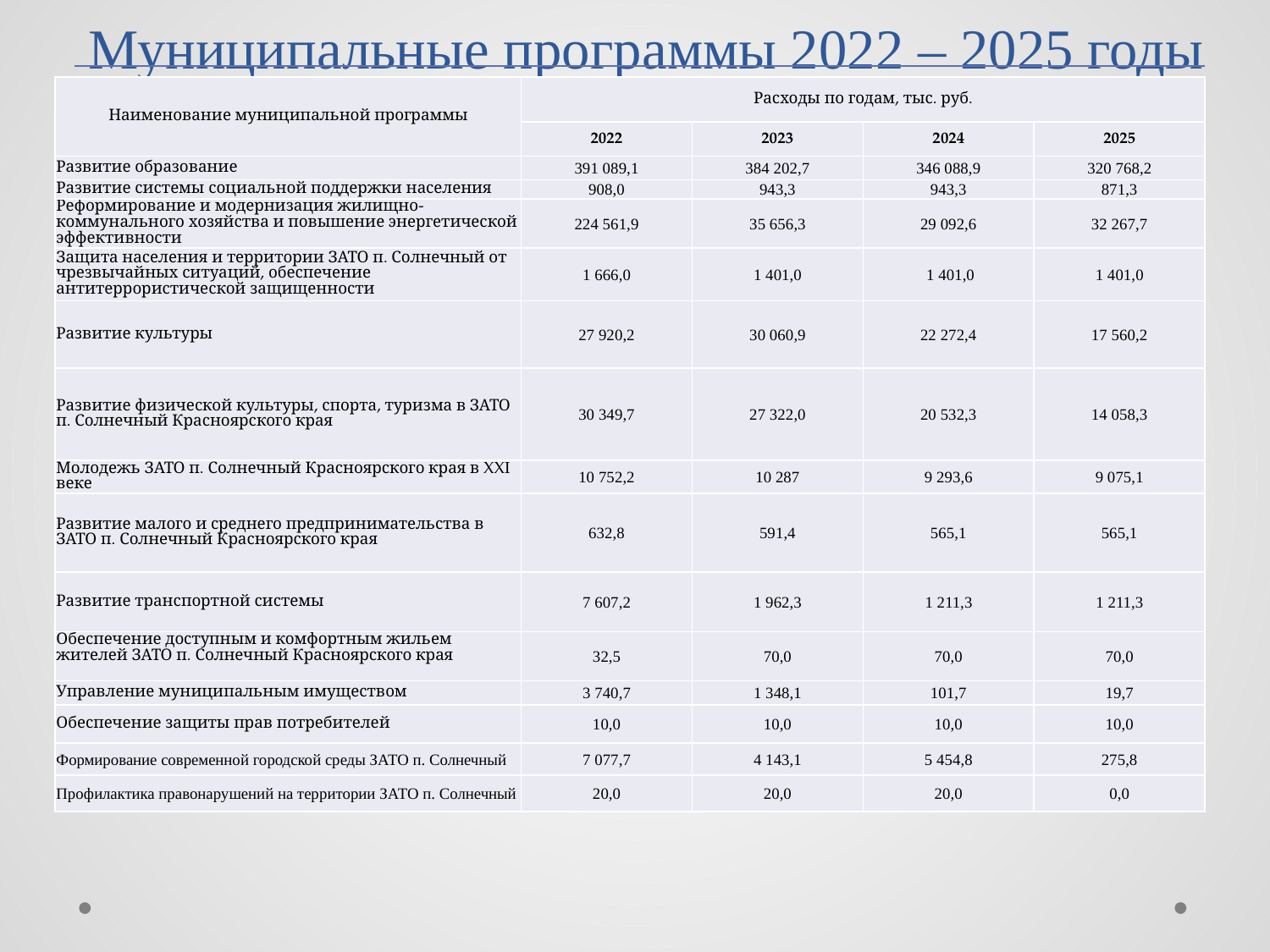

# Муниципальные программы 2022 – 2025 годы
| Наименование муниципальной программы | Расходы по годам, тыс. руб. |  |  |  |
| --- | --- | --- | --- | --- |
|  | 2022 | 2023 | 2024 | 2025 |
| Развитие образование | 391 089,1 | 384 202,7 | 346 088,9 | 320 768,2 |
| Развитие системы социальной поддержки населения | 908,0 | 943,3 | 943,3 | 871,3 |
| Реформирование и модернизация жилищно-коммунального хозяйства и повышение энергетической эффективности | 224 561,9 | 35 656,3 | 29 092,6 | 32 267,7 |
| Защита населения и территории ЗАТО п. Солнечный от чрезвычайных ситуаций, обеспечение антитеррористической защищенности | 1 666,0 | 1 401,0 | 1 401,0 | 1 401,0 |
| Развитие культуры | 27 920,2 | 30 060,9 | 22 272,4 | 17 560,2 |
| Развитие физической культуры, спорта, туризма в ЗАТО п. Солнечный Красноярского края | 30 349,7 | 27 322,0 | 20 532,3 | 14 058,3 |
| Молодежь ЗАТО п. Солнечный Красноярского края в XXI веке | 10 752,2 | 10 287 | 9 293,6 | 9 075,1 |
| Развитие малого и среднего предпринимательства в ЗАТО п. Солнечный Красноярского края | 632,8 | 591,4 | 565,1 | 565,1 |
| Развитие транспортной системы | 7 607,2 | 1 962,3 | 1 211,3 | 1 211,3 |
| Обеспечение доступным и комфортным жильем жителей ЗАТО п. Солнечный Красноярского края | 32,5 | 70,0 | 70,0 | 70,0 |
| Управление муниципальным имуществом | 3 740,7 | 1 348,1 | 101,7 | 19,7 |
| Обеспечение защиты прав потребителей | 10,0 | 10,0 | 10,0 | 10,0 |
| Формирование современной городской среды ЗАТО п. Солнечный | 7 077,7 | 4 143,1 | 5 454,8 | 275,8 |
| Профилактика правонарушений на территории ЗАТО п. Солнечный | 20,0 | 20,0 | 20,0 | 0,0 |